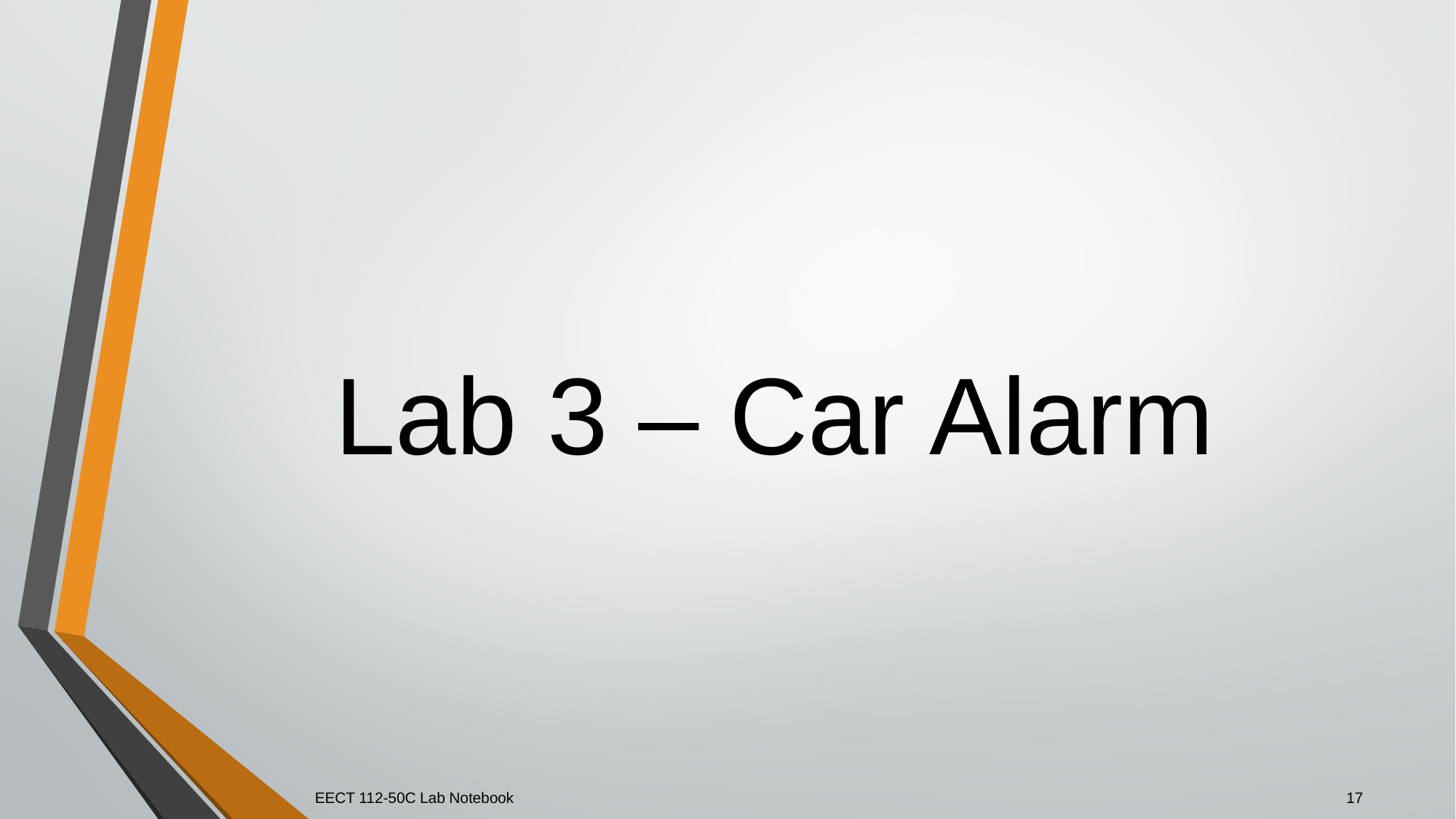

# Lab 3 – Car Alarm
EECT 112-50C Lab Notebook
17